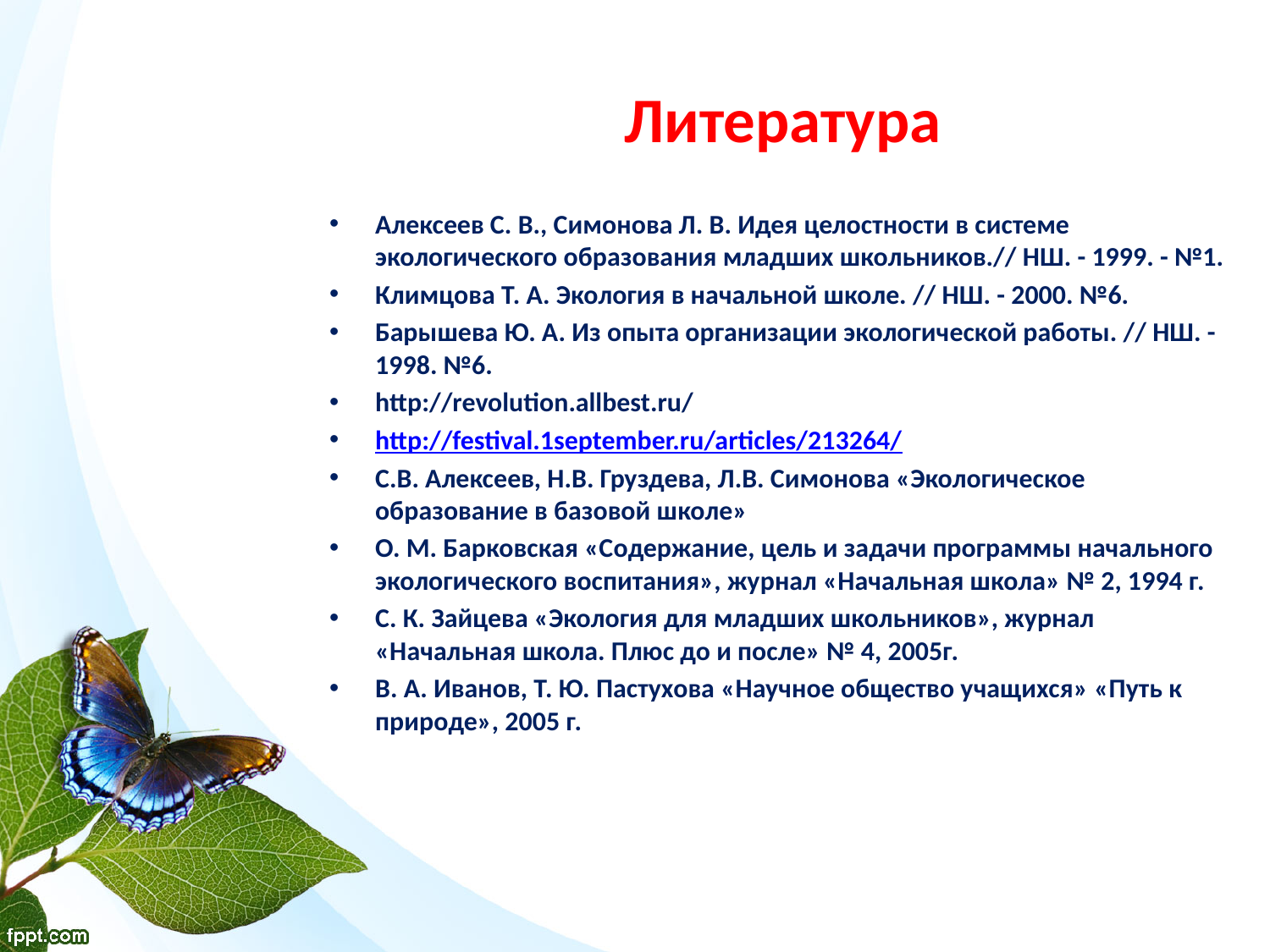

# Литература
Алексеев С. В., Симонова Л. В. Идея целостности в системе экологического образования младших школьников.// НШ. - 1999. - №1.
Климцова Т. А. Экология в начальной школе. // НШ. - 2000. №6.
Барышева Ю. А. Из опыта организации экологической работы. // НШ. - 1998. №6.
http://revolution.allbest.ru/
http://festival.1september.ru/articles/213264/
С.В. Алексеев, Н.В. Груздева, Л.В. Симонова «Экологическое образование в базовой школе»
О. М. Барковская «Содержание, цель и задачи программы начального экологического воспитания», журнал «Начальная школа» № 2, 1994 г.
С. К. Зайцева «Экология для младших школьников», журнал «Начальная школа. Плюс до и после» № 4, 2005г.
В. А. Иванов, Т. Ю. Пастухова «Научное общество учащихся» «Путь к природе», 2005 г.